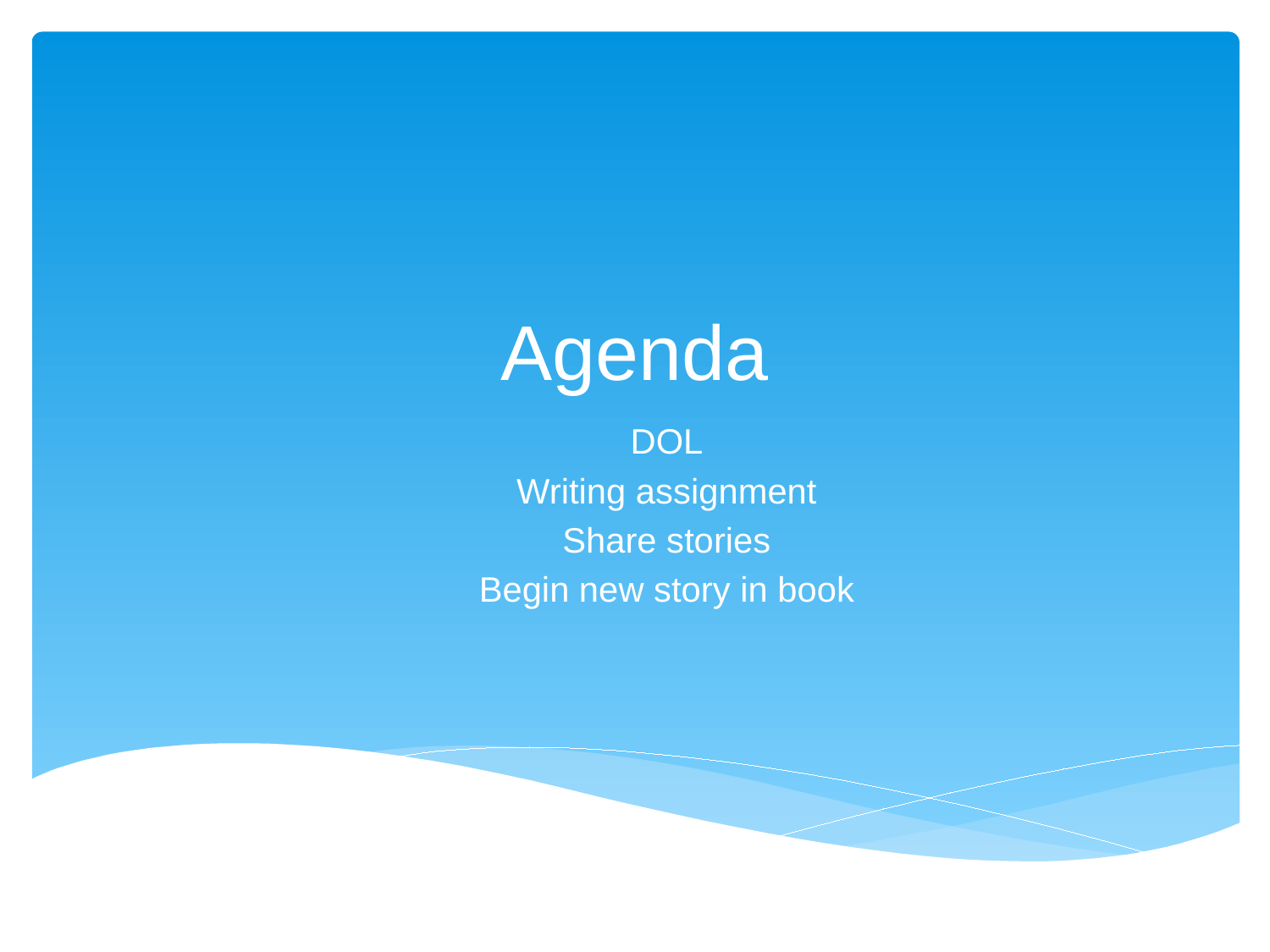

# Agenda
DOL
Writing assignment
Share stories
Begin new story in book